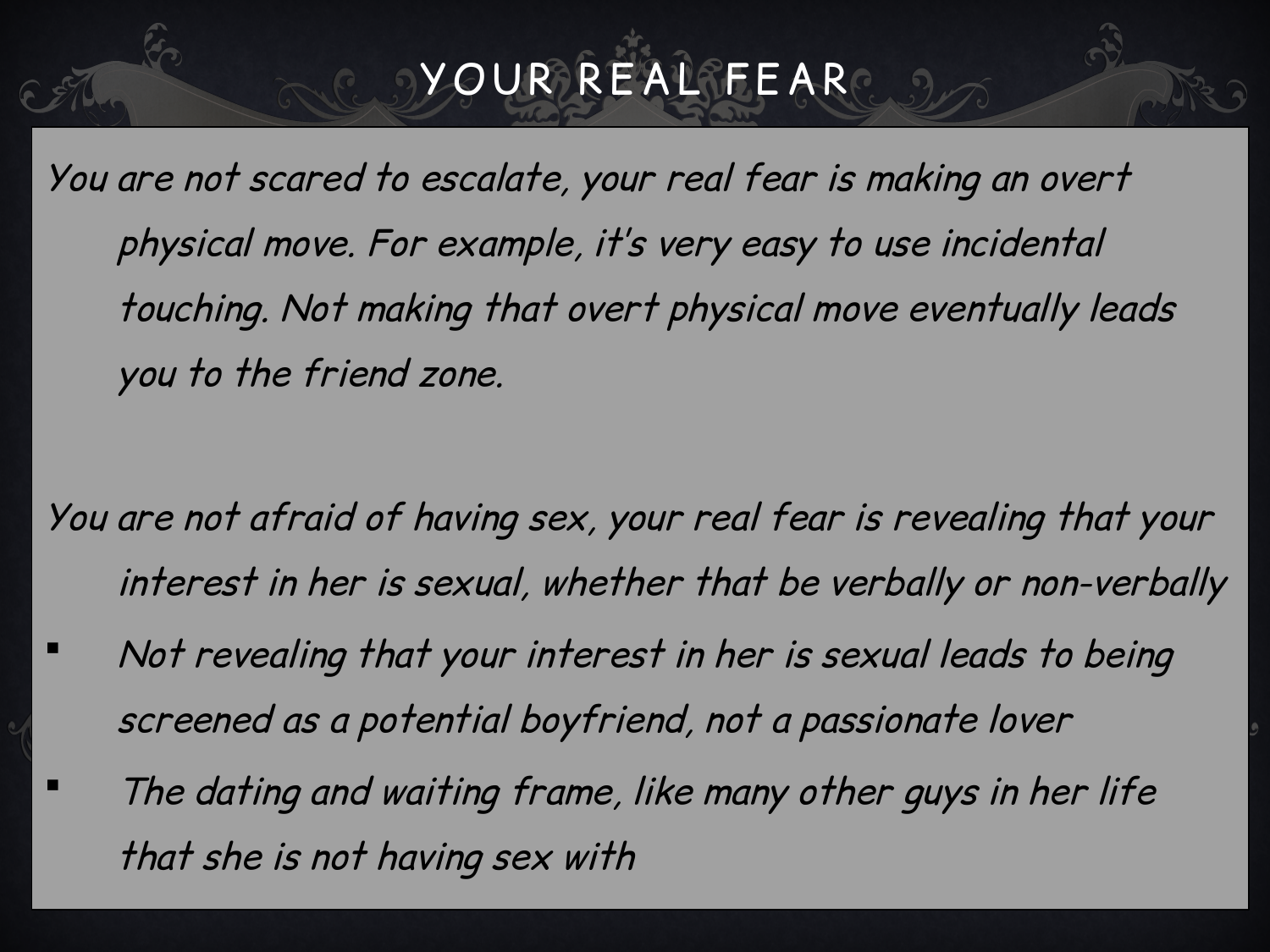

# Your Real Fear
You are not scared to escalate, your real fear is making an overt physical move. For example, it’s very easy to use incidental touching. Not making that overt physical move eventually leads you to the friend zone.

You are not afraid of having sex, your real fear is revealing that your interest in her is sexual, whether that be verbally or non-verbally
Not revealing that your interest in her is sexual leads to being screened as a potential boyfriend, not a passionate lover
The dating and waiting frame, like many other guys in her life that she is not having sex with